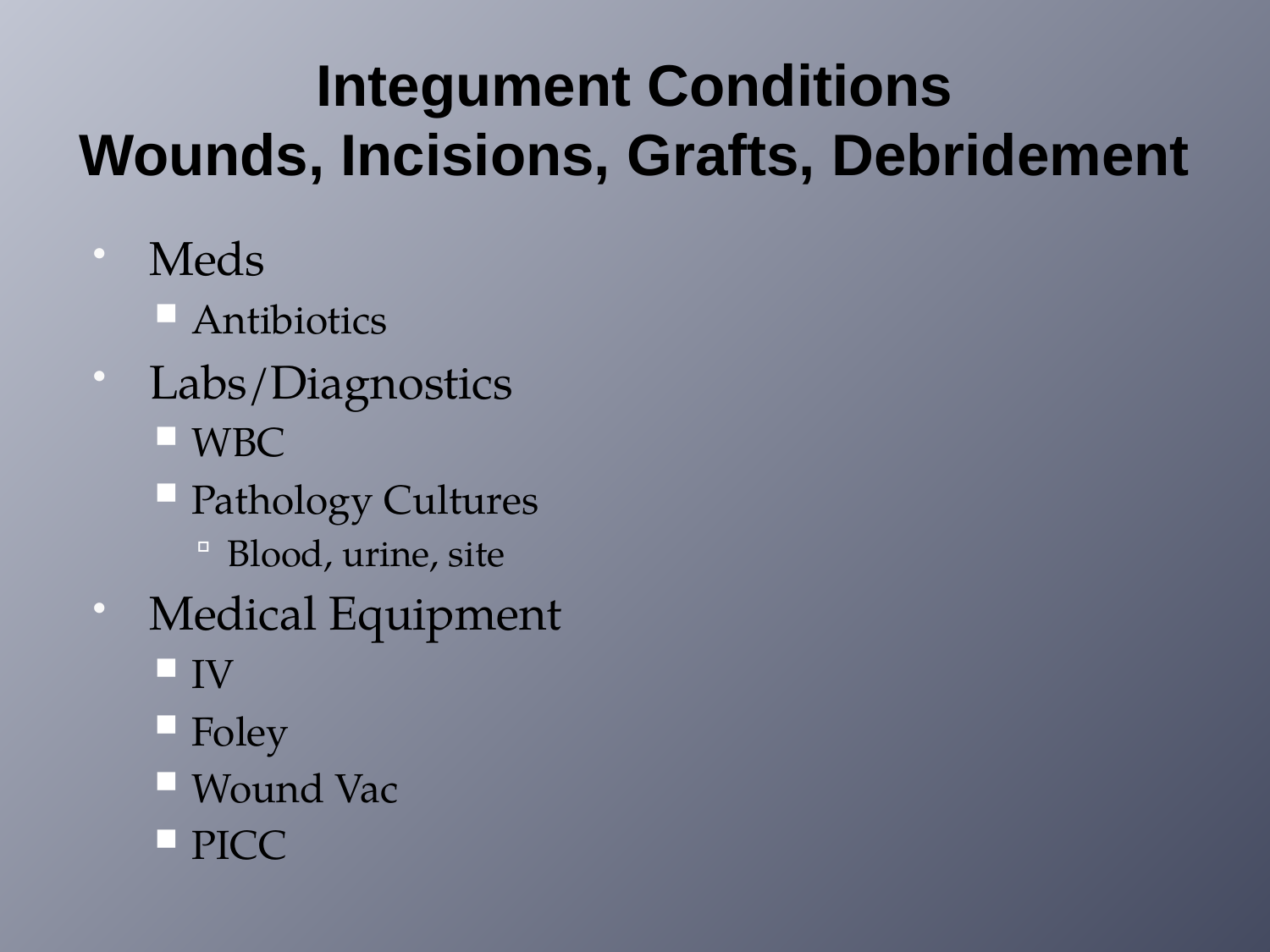

# Integument Conditions Wounds, Incisions, Grafts, Debridement
Meds
Antibiotics
Labs/Diagnostics
WBC
Pathology Cultures
Blood, urine, site
Medical Equipment
IV
Foley
Wound Vac
PICC